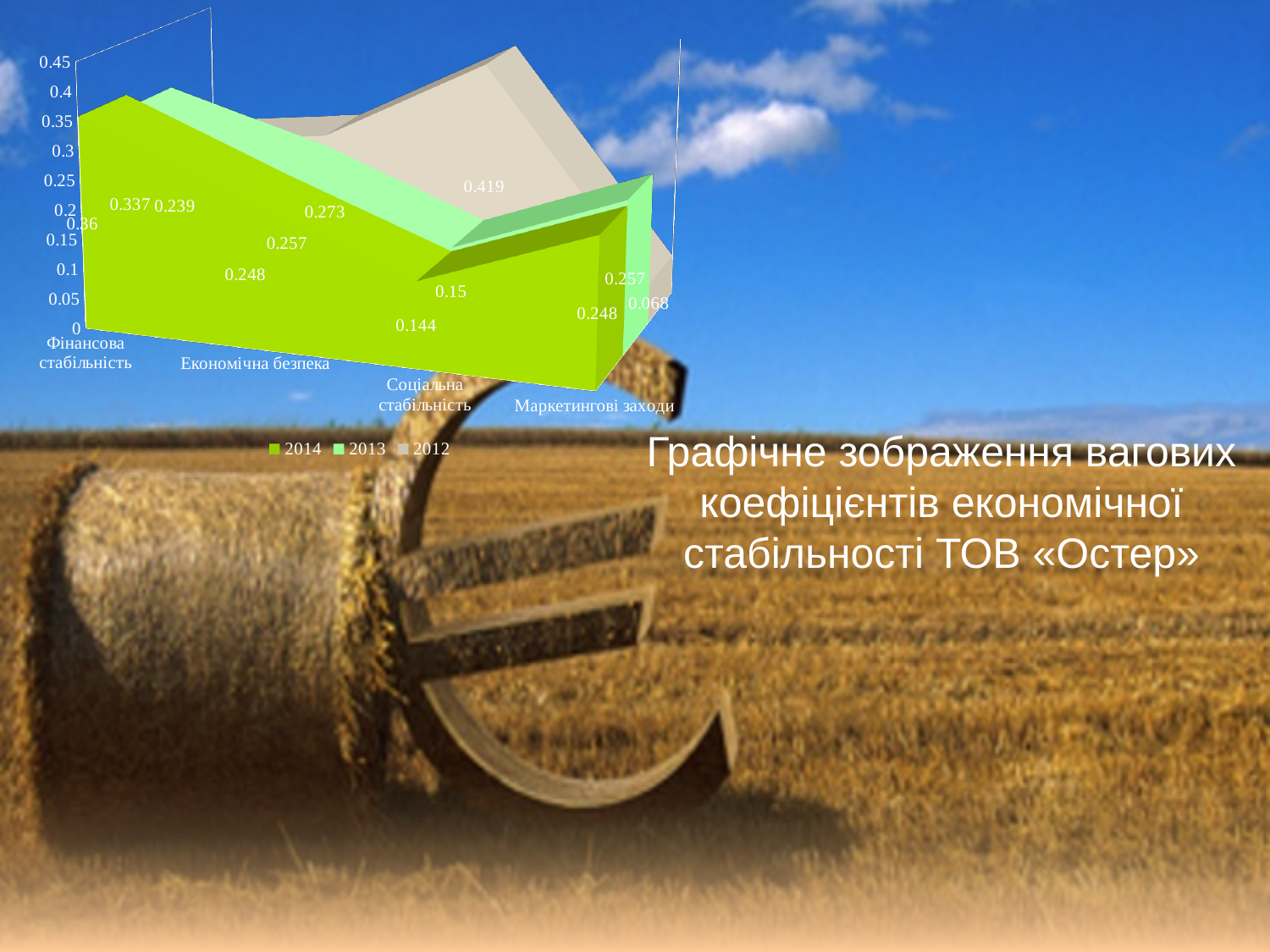

[unsupported chart]

Графічне зображення вагових коефіцієнтів економічної стабільності ТОВ «Остер»